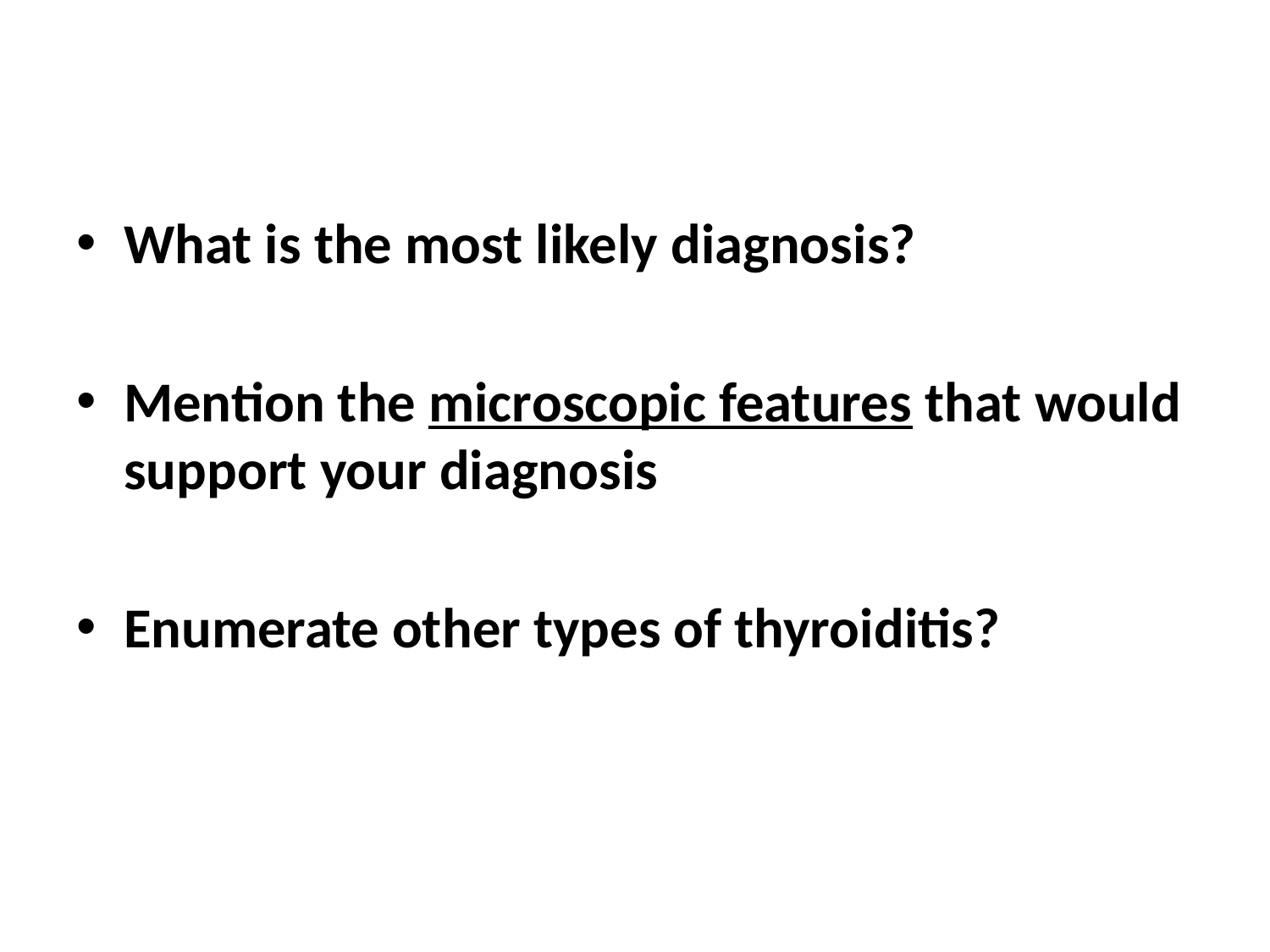

#
What is the most likely diagnosis?

Mention the microscopic features that would support your diagnosis

Enumerate other types of thyroiditis?